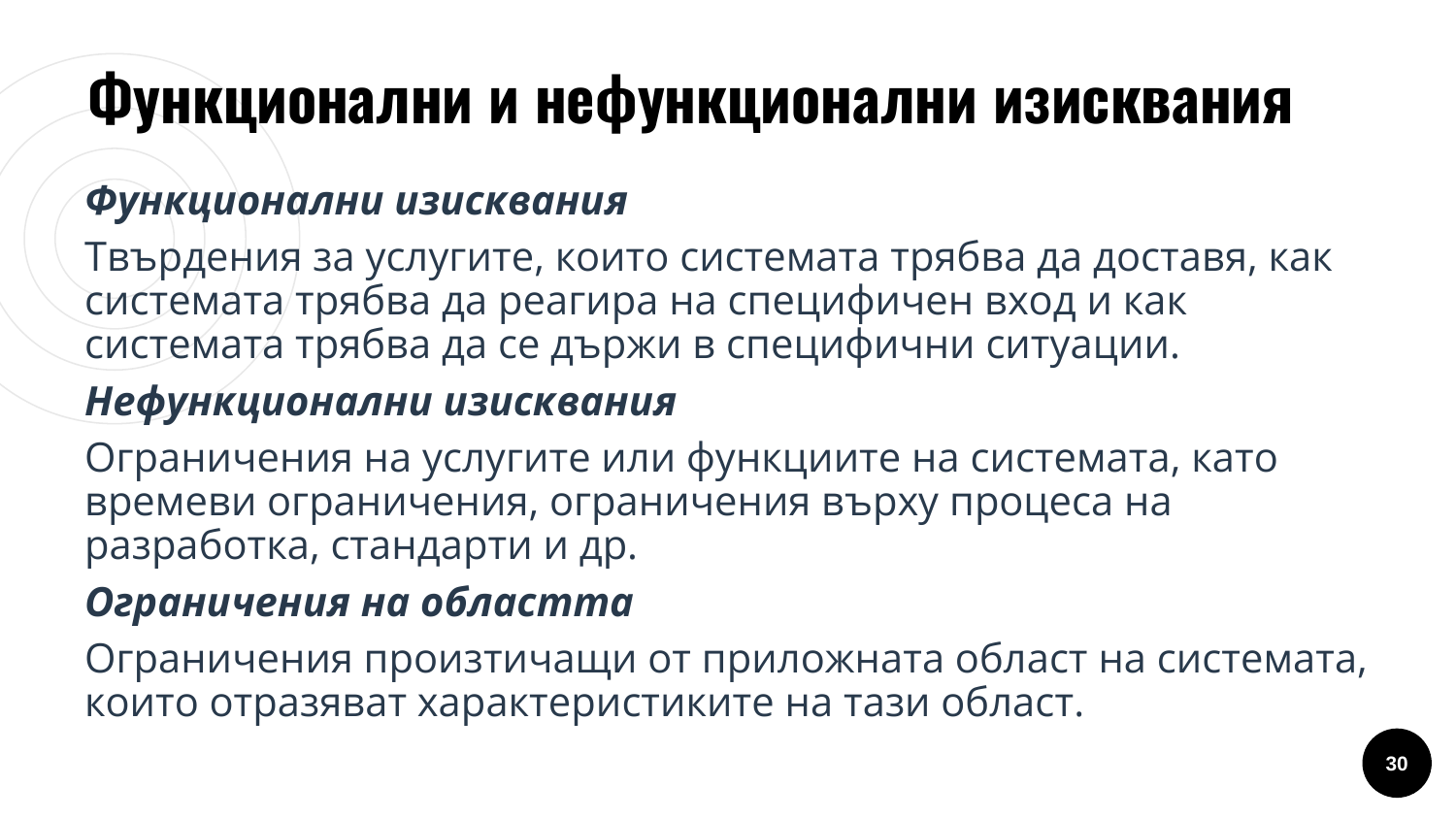

# Функционални и нефункционални изисквания
Функционални изисквания
Твърдения за услугите, които системата трябва да доставя, как системата трябва да реагира на специфичен вход и как системата трябва да се държи в специфични ситуации.
Нефункционални изисквания
Ограничения на услугите или функциите на системата, като времеви ограничения, ограничения върху процеса на разработка, стандарти и др.
Ограничения на областта
Ограничения произтичащи от приложната област на системата, които отразяват характеристиките на тази област.

Lorem um congue
30